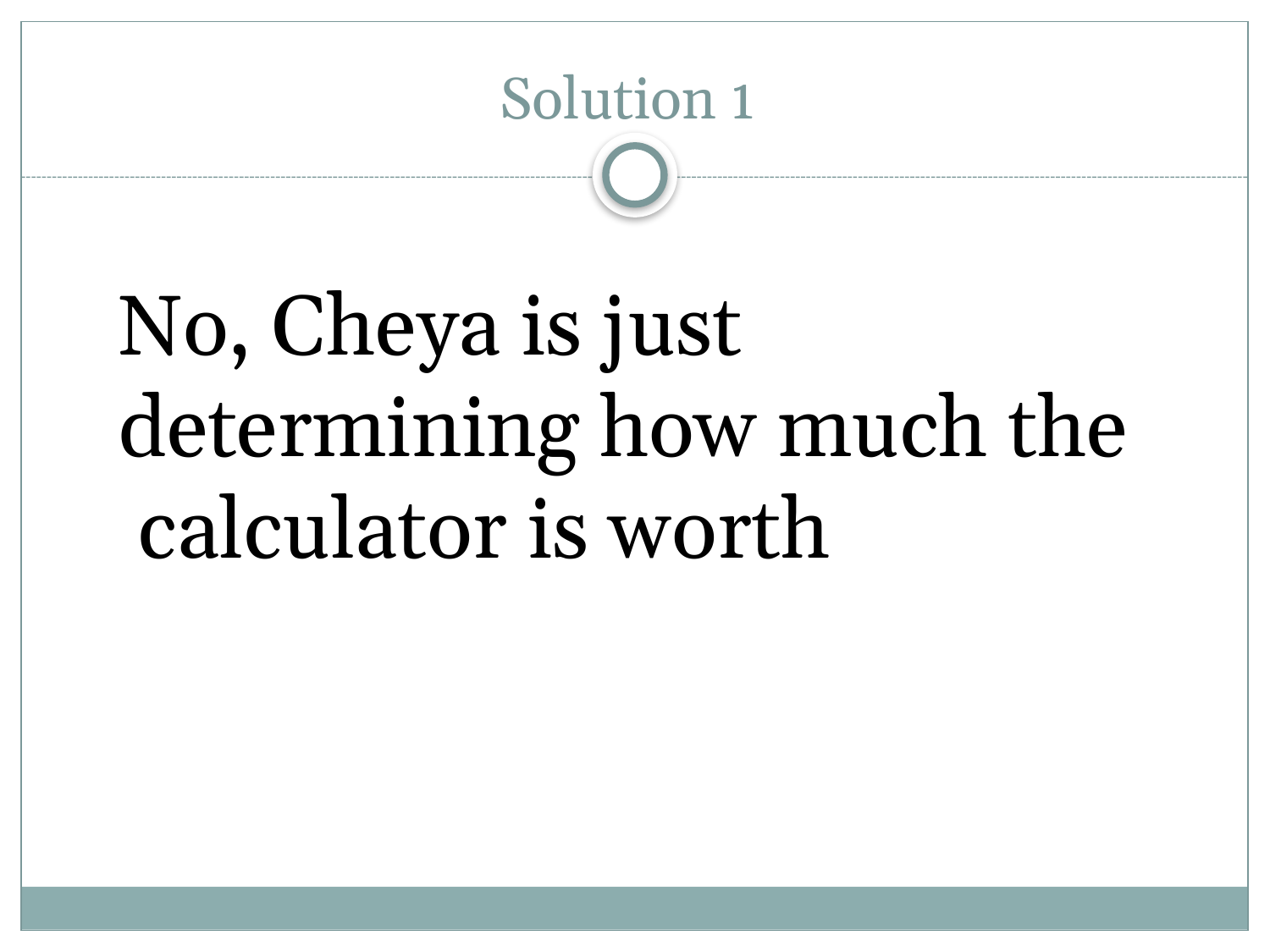

# Solution 1
No, Cheya is just determining how much the  calculator is worth